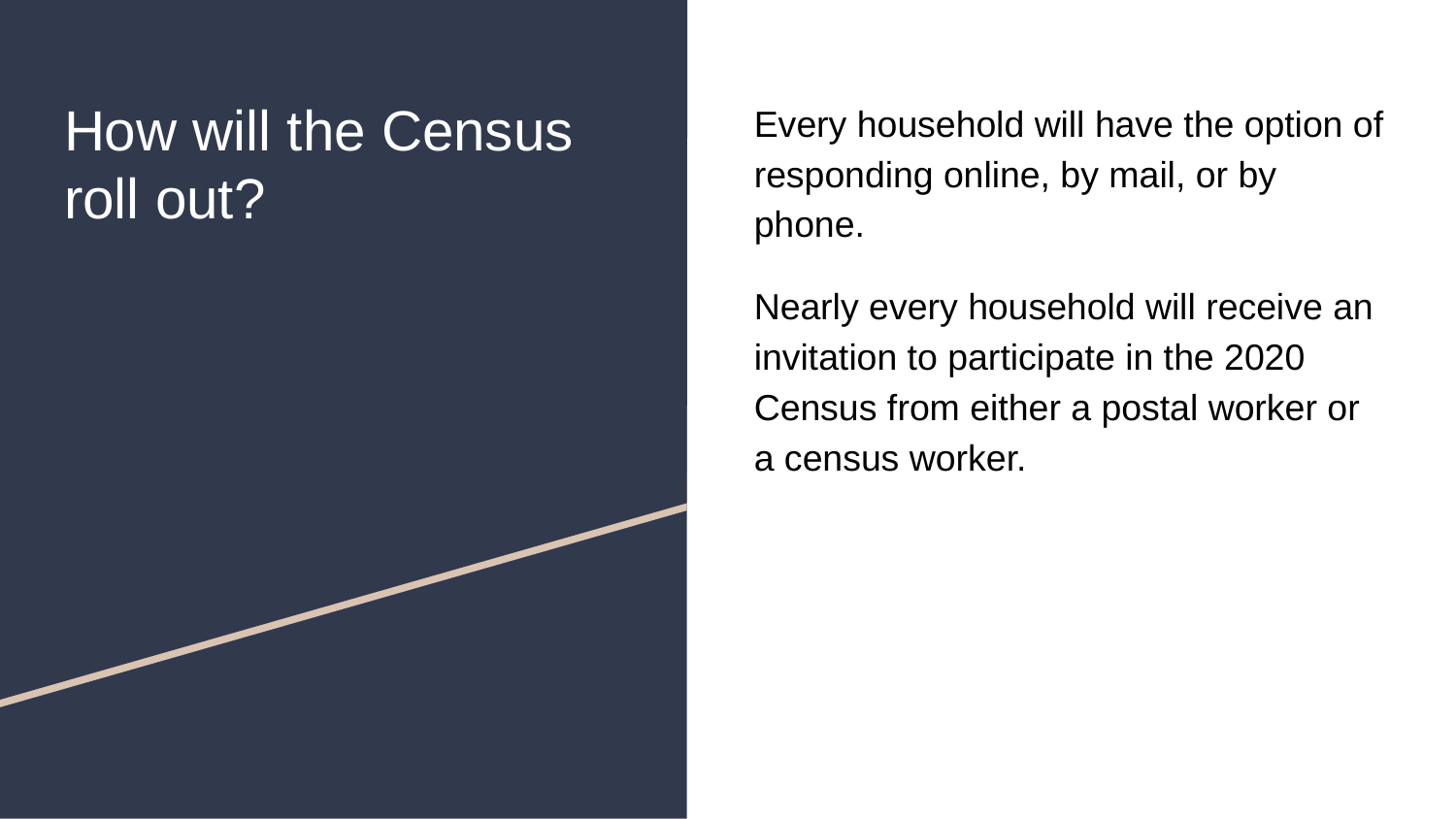

# How will the Census roll out?
Every household will have the option of responding online, by mail, or by phone.
Nearly every household will receive an invitation to participate in the 2020 Census from either a postal worker or a census worker.